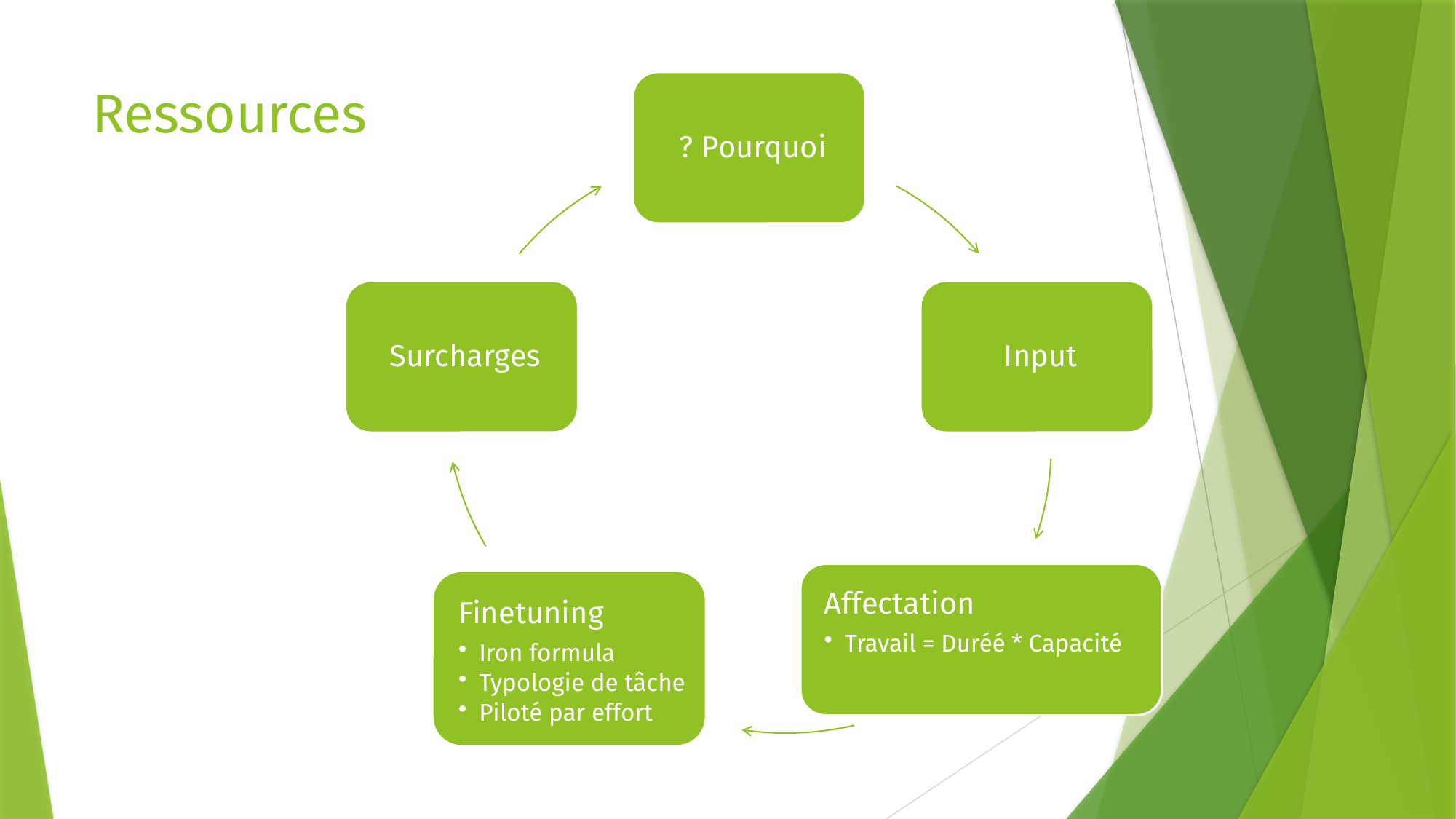

# Ressources
? Pourquoi
Input
Affectation
Travail = Duréé * Capacité
Finetuning
Iron formula
Typologie de tâche
Piloté par effort
Surcharges